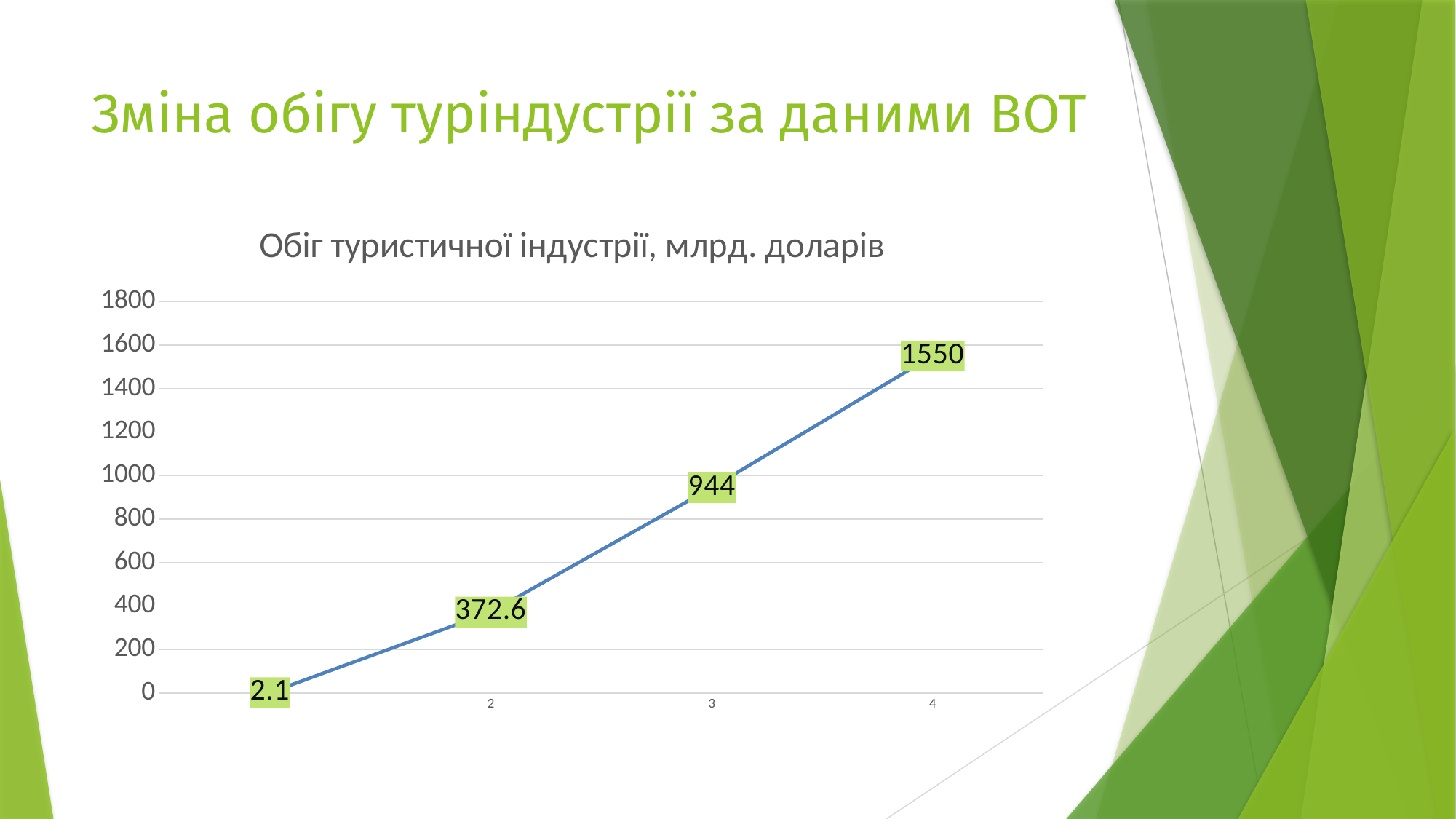

# Зміна обігу туріндустрії за даними ВОТ

### Chart:

| Category | Обіг туристичної індустрії, млрд. доларів |
|---|---|